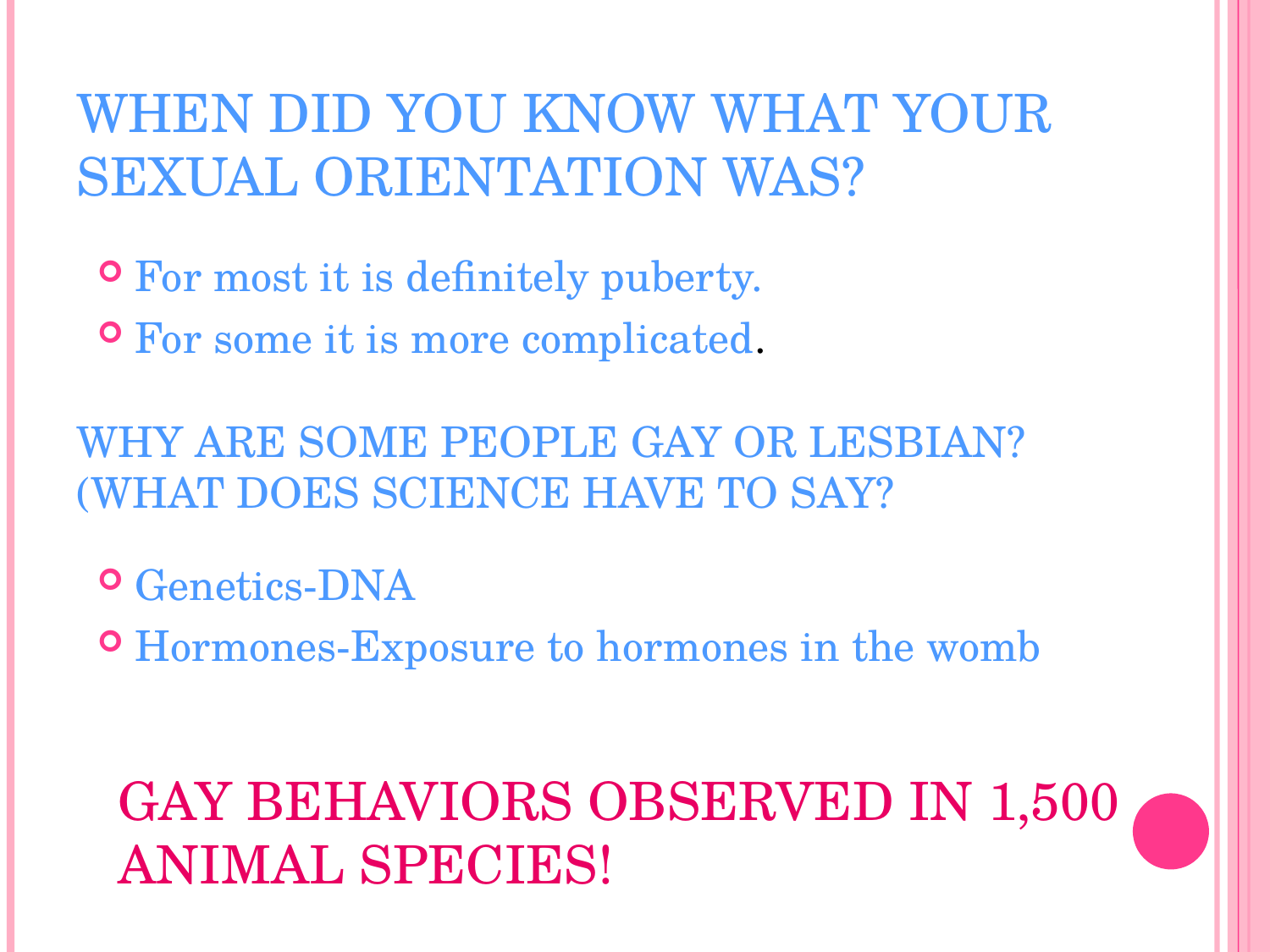

When did you know what your sexual orientation was?
For most it is definitely puberty.
For some it is more complicated.
# Why are some people gay or Lesbian? (What does science have to say?
Genetics-DNA
Hormones-Exposure to hormones in the womb
Gay behaviors observed in 1,500 animal species!